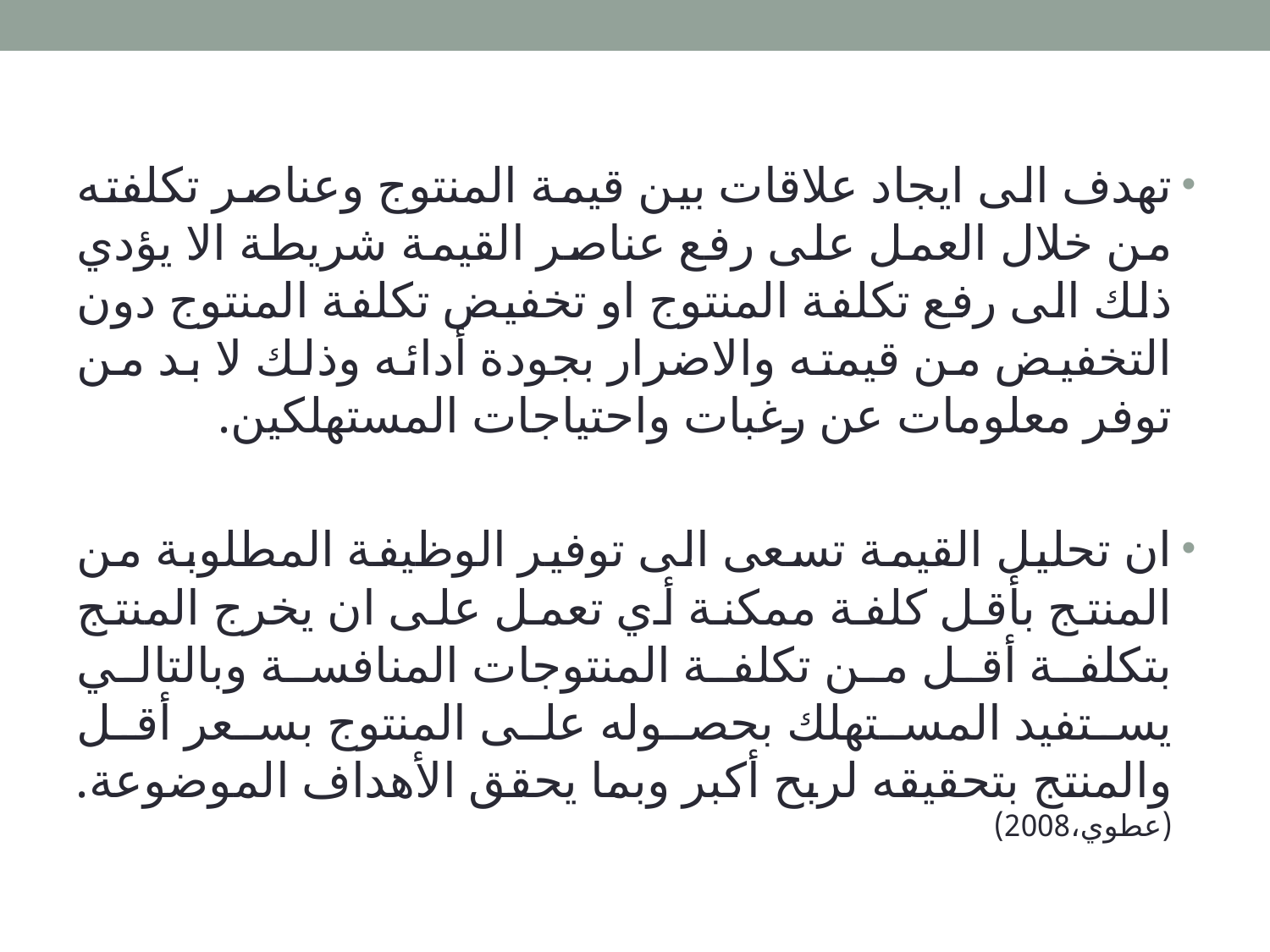

#
تهدف الى ايجاد علاقات بين قيمة المنتوج وعناصر تكلفته من خلال العمل على رفع عناصر القيمة شريطة الا يؤدي ذلك الى رفع تكلفة المنتوج او تخفيض تكلفة المنتوج دون التخفيض من قيمته والاضرار بجودة أدائه وذلك لا بد من توفر معلومات عن رغبات واحتياجات المستهلكين.

ان تحليل القيمة تسعى الى توفير الوظيفة المطلوبة من المنتج بأقل كلفة ممكنة أي تعمل على ان يخرج المنتج بتكلفة أقل من تكلفة المنتوجات المنافسة وبالتالي يستفيد المستهلك بحصوله على المنتوج بسعر أقل والمنتج بتحقيقه لربح أكبر وبما يحقق الأهداف الموضوعة. (عطوي،2008)